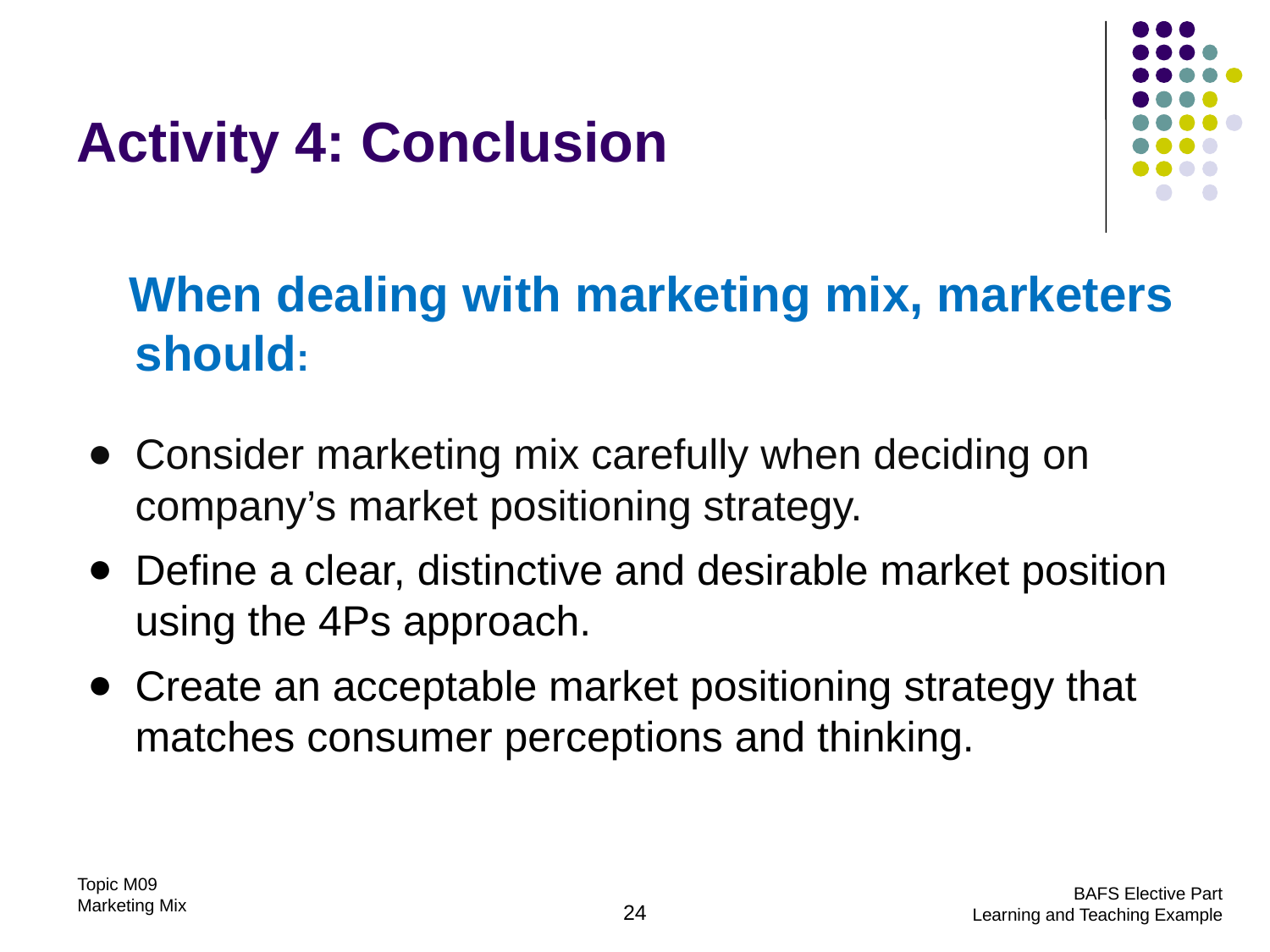

Activity 4: Conclusion
   When dealing with marketing mix, marketers should:

Consider marketing mix carefully when deciding on company’s market positioning strategy.
Define a clear, distinctive and desirable market position using the 4Ps approach.
Create an acceptable market positioning strategy that matches consumer perceptions and thinking.

24